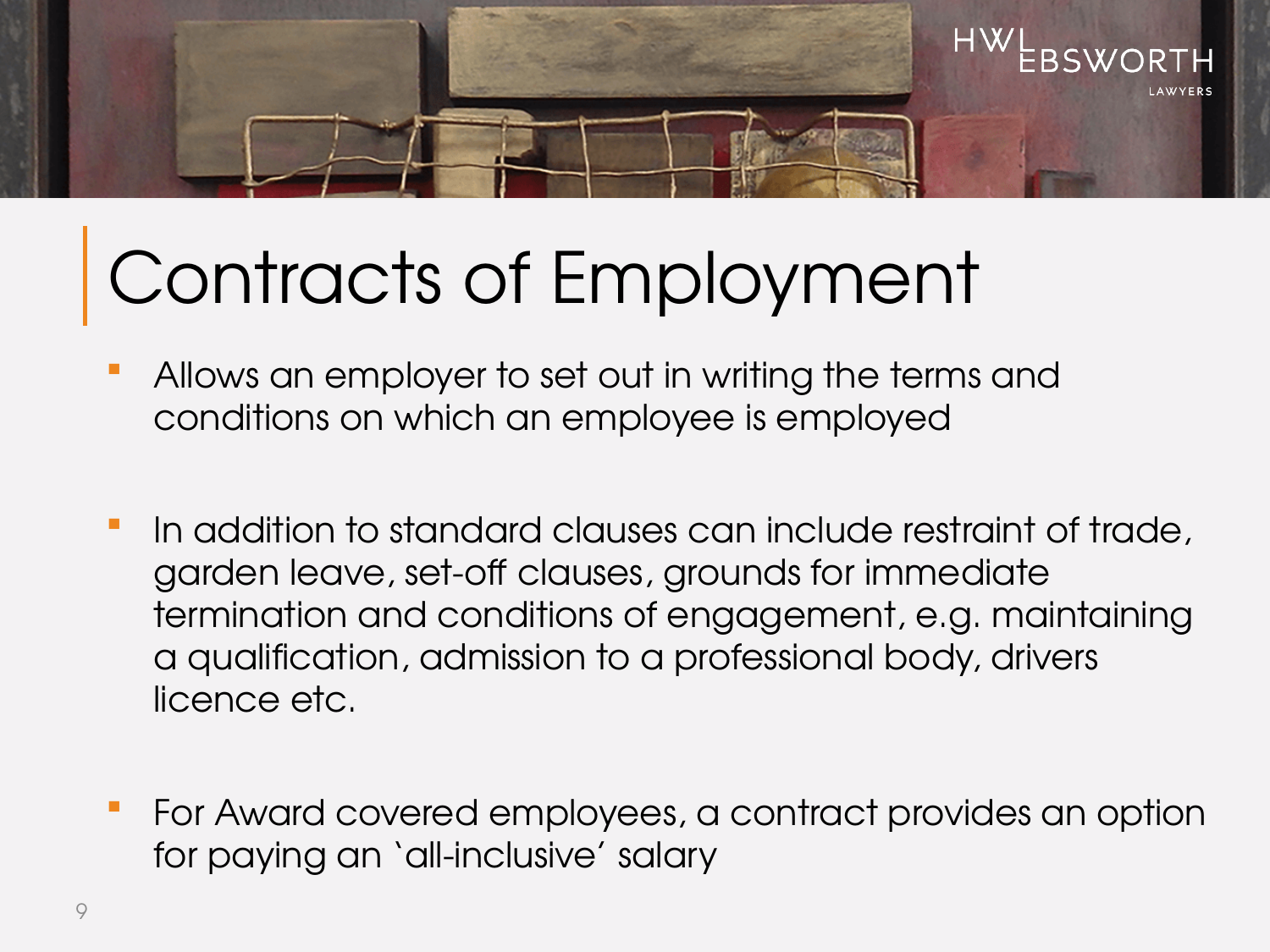

# Contracts of Employment
Allows an employer to set out in writing the terms and conditions on which an employee is employed

In addition to standard clauses can include restraint of trade, garden leave, set-off clauses, grounds for immediate termination and conditions of engagement, e.g. maintaining a qualification, admission to a professional body, drivers licence etc.

For Award covered employees, a contract provides an option for paying an ‘all-inclusive’ salary
9